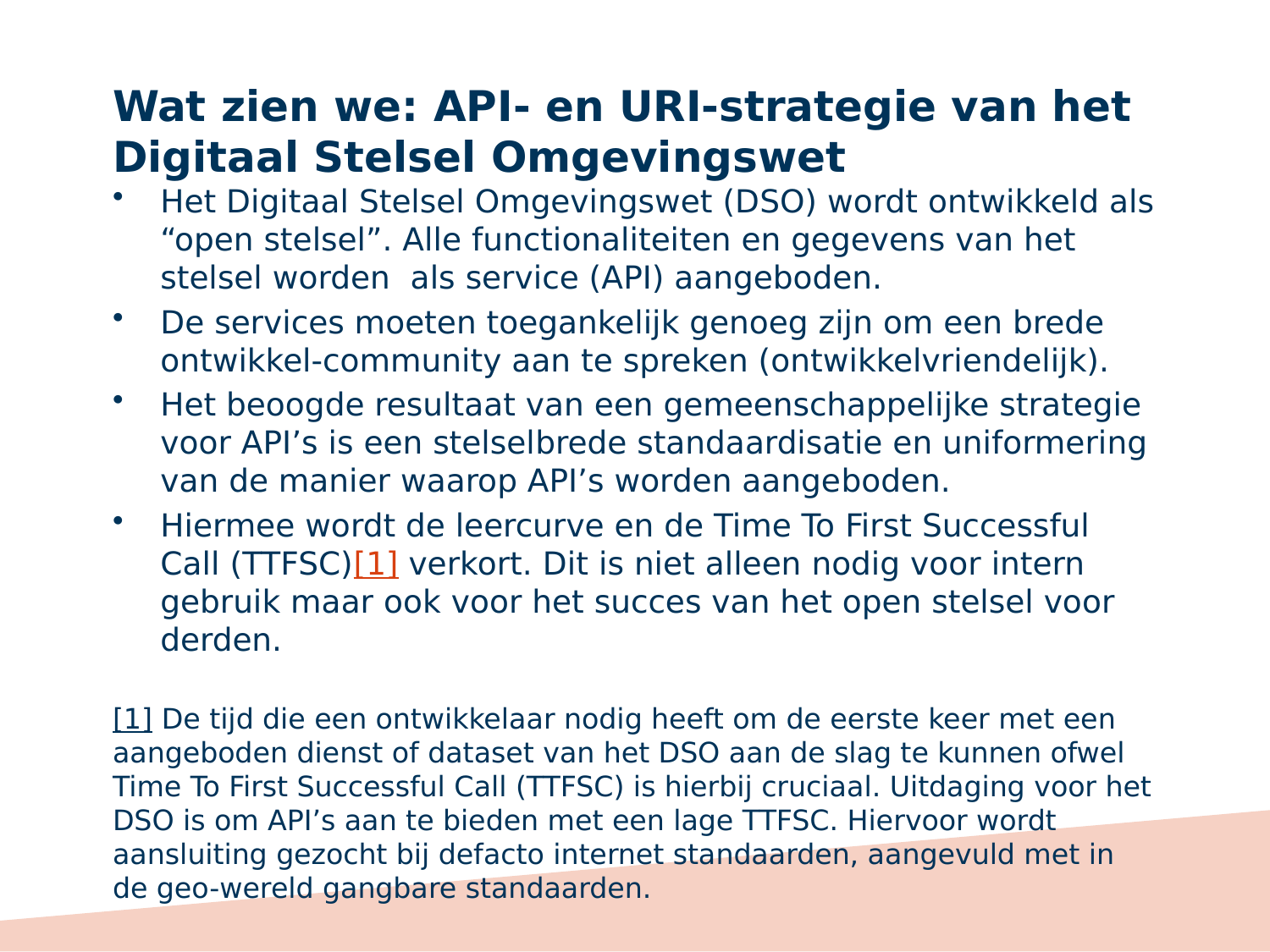

# Wat zien we: API- en URI-strategie van het Digitaal Stelsel Omgevingswet
Het Digitaal Stelsel Omgevingswet (DSO) wordt ontwikkeld als “open stelsel”. Alle functionaliteiten en gegevens van het stelsel worden  als service (API) aangeboden.
De services moeten toegankelijk genoeg zijn om een brede ontwikkel-community aan te spreken (ontwikkelvriendelijk).
Het beoogde resultaat van een gemeenschappelijke strategie voor API’s is een stelsel­brede standaardisatie en uniformering van de manier waarop API’s worden aange­boden.
Hiermee wordt de leercurve en de Time To First Successful Call (TTFSC)[1] verkort. Dit is niet alleen nodig voor intern gebruik maar ook voor het succes van het open stelsel voor derden.
[1] De tijd die een ontwikkelaar nodig heeft om de eerste keer met een aangeboden dienst of dataset van het DSO aan de slag te kunnen ofwel Time To First Successful Call (TTFSC) is hierbij cruciaal. Uitdaging voor het DSO is om API’s aan te bieden met een lage TTFSC. Hiervoor wordt aansluiting gezocht bij defacto internet standaarden, aangevuld met in de geo-wereld gangbare standaarden.